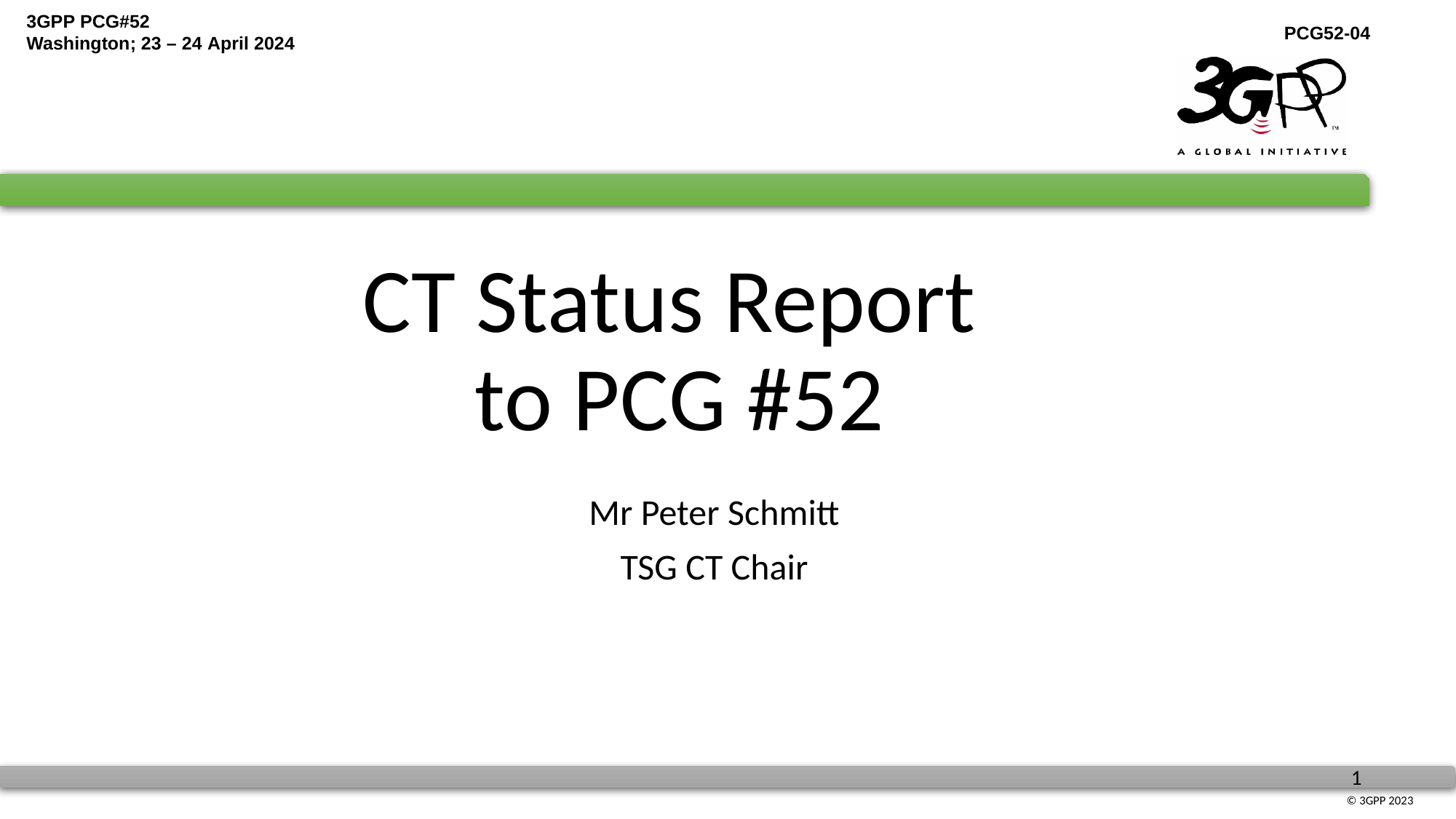

# CT Status Report to PCG #52
Mr Peter Schmitt
TSG CT Chair